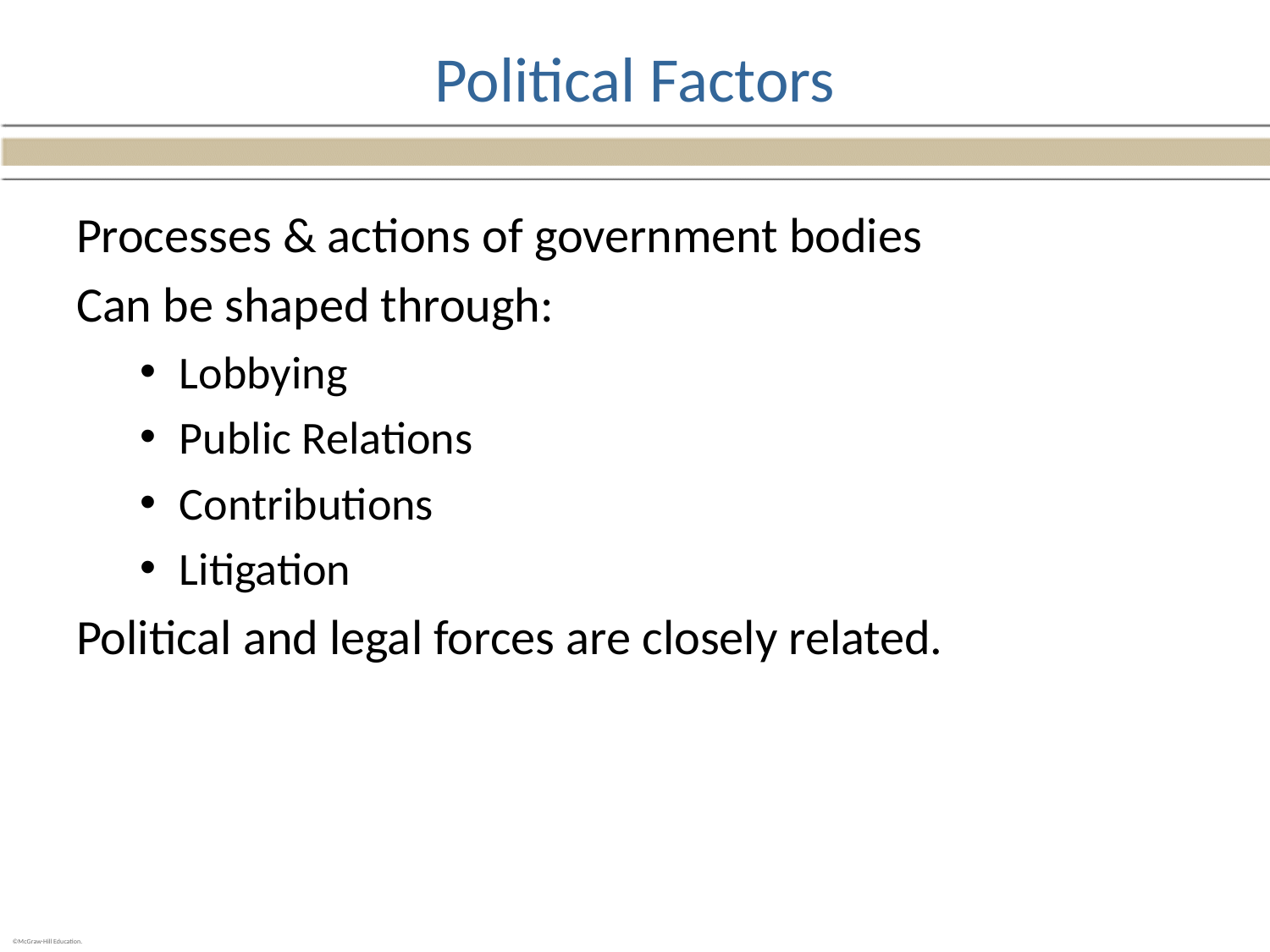

# Political Factors
Processes & actions of government bodies
Can be shaped through:
Lobbying
Public Relations
Contributions
Litigation
Political and legal forces are closely related.